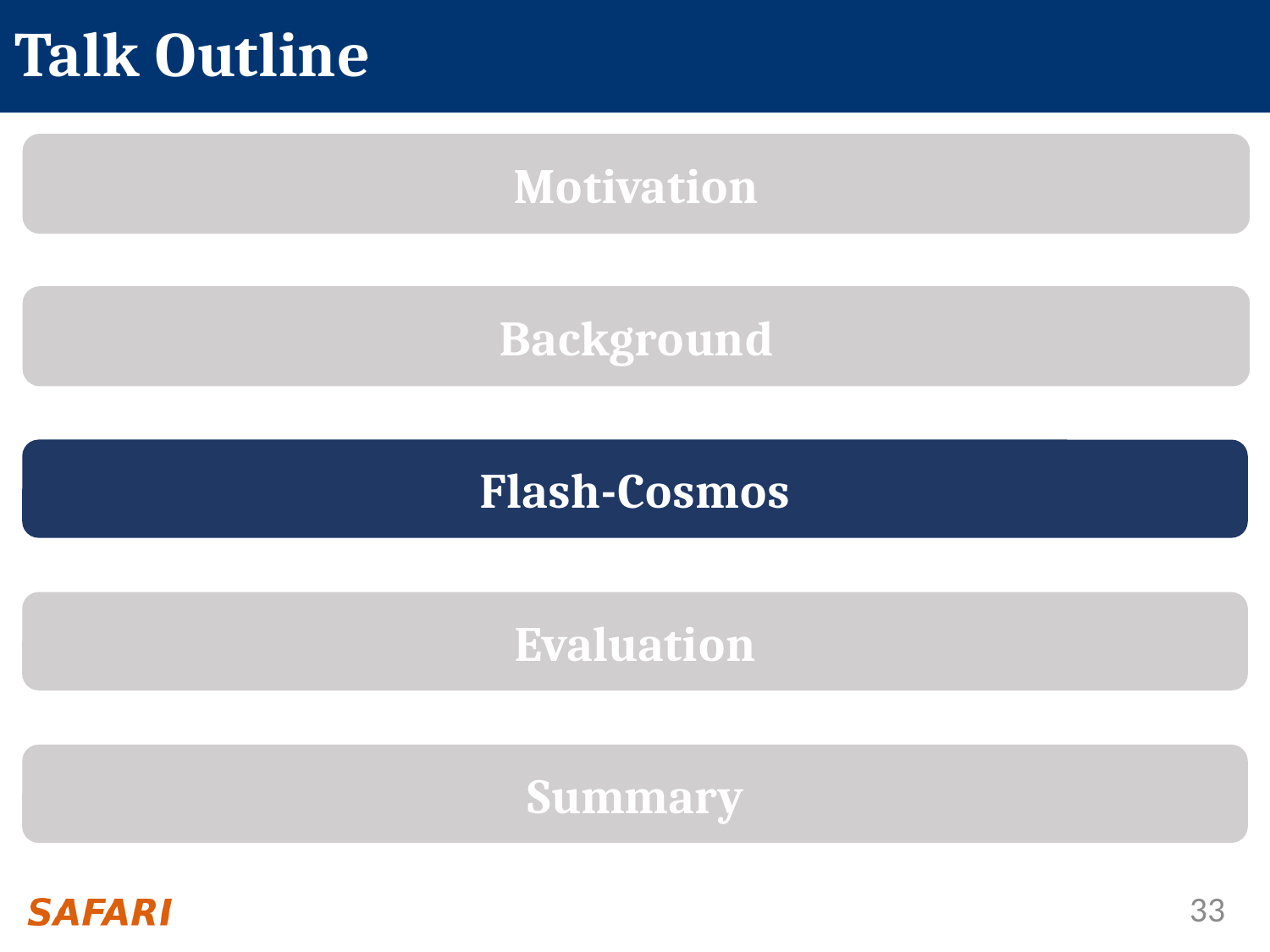

# Talk Outline
Motivation
Background
Flash-Cosmos
Evaluation
Summary